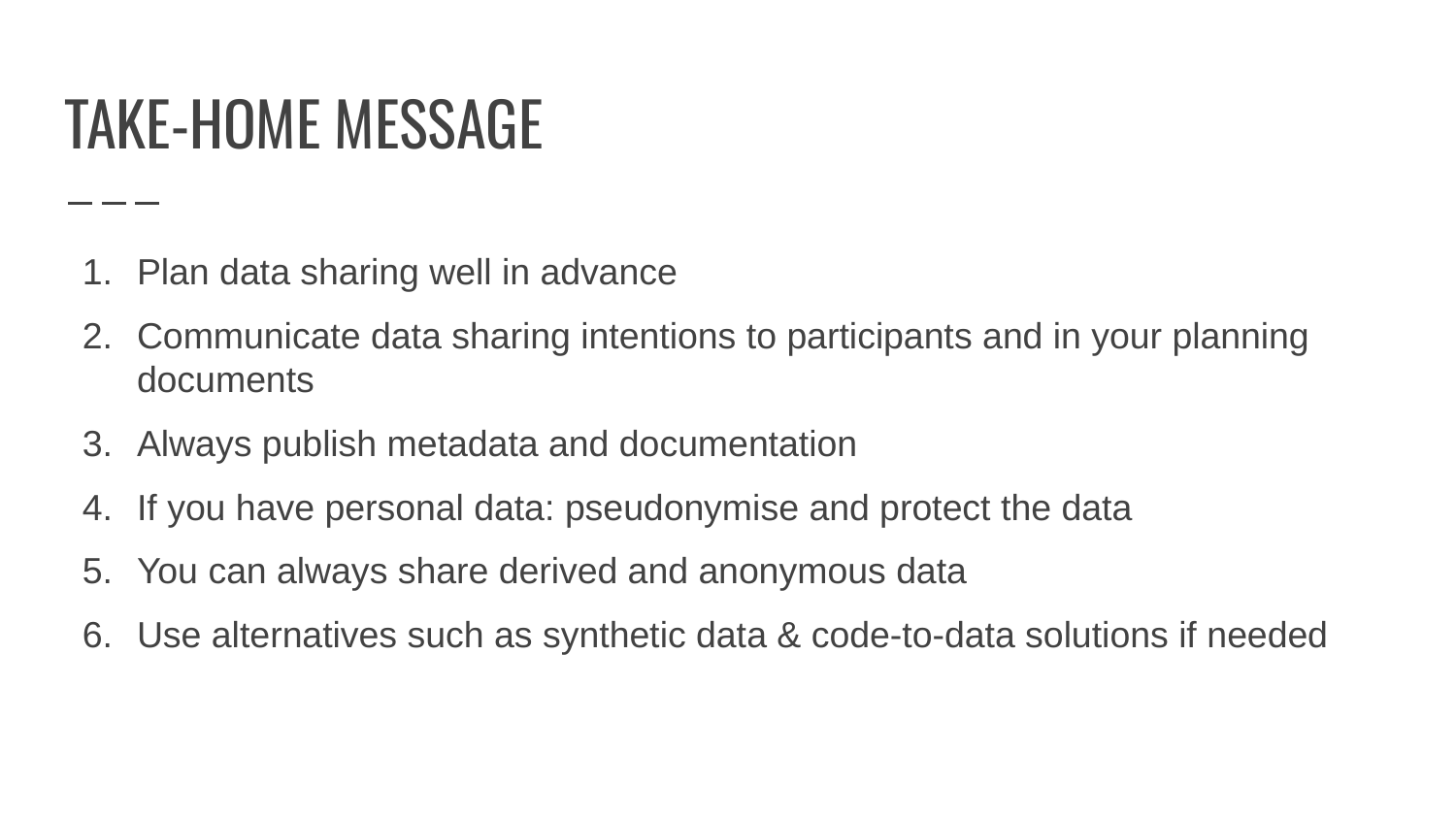

# TAKE-HOME MESSAGE
Plan data sharing well in advance
Communicate data sharing intentions to participants and in your planning documents
Always publish metadata and documentation
If you have personal data: pseudonymise and protect the data
You can always share derived and anonymous data
Use alternatives such as synthetic data & code-to-data solutions if needed